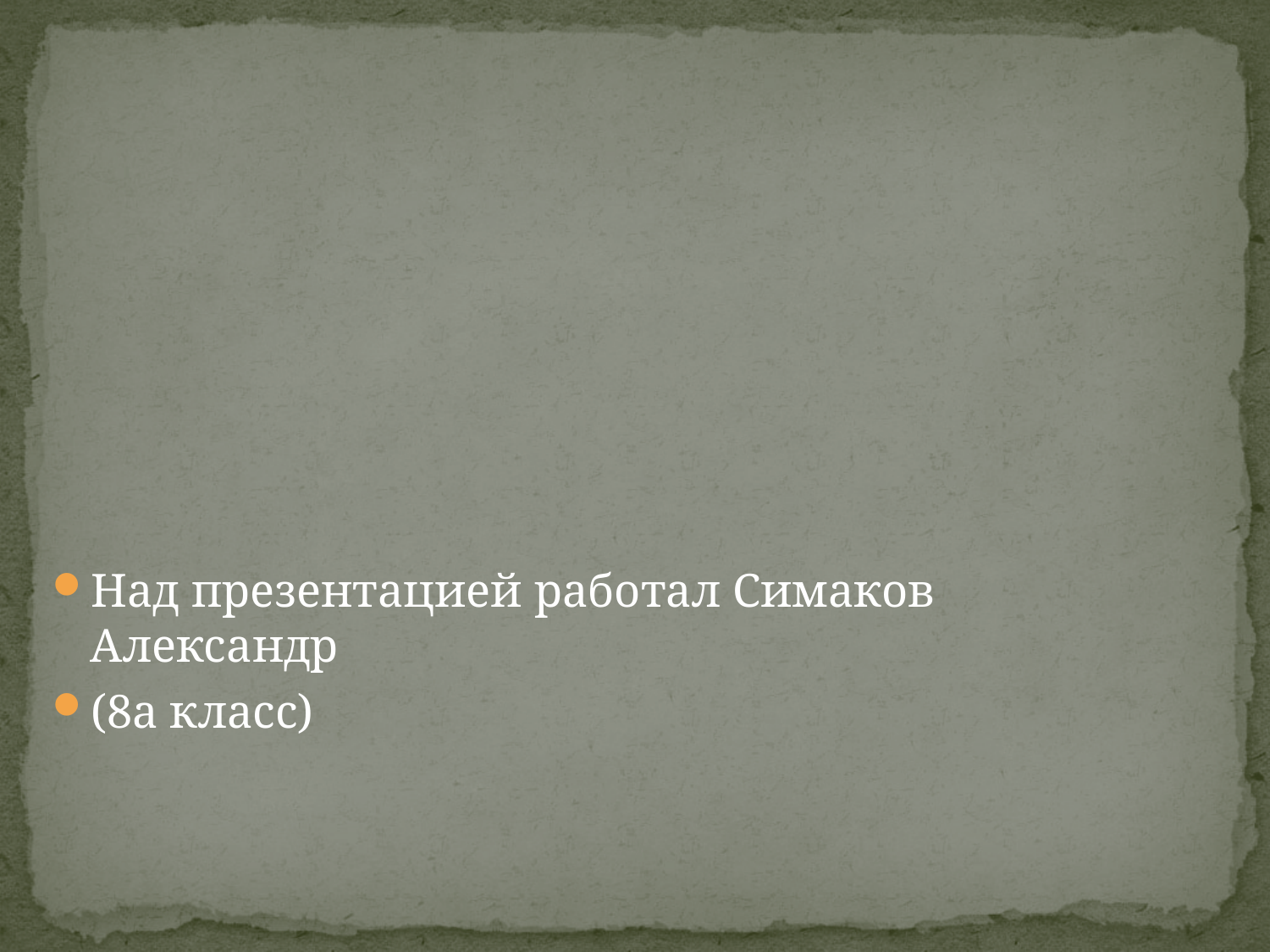

#
Над презентацией работал Симаков Александр
(8а класс)